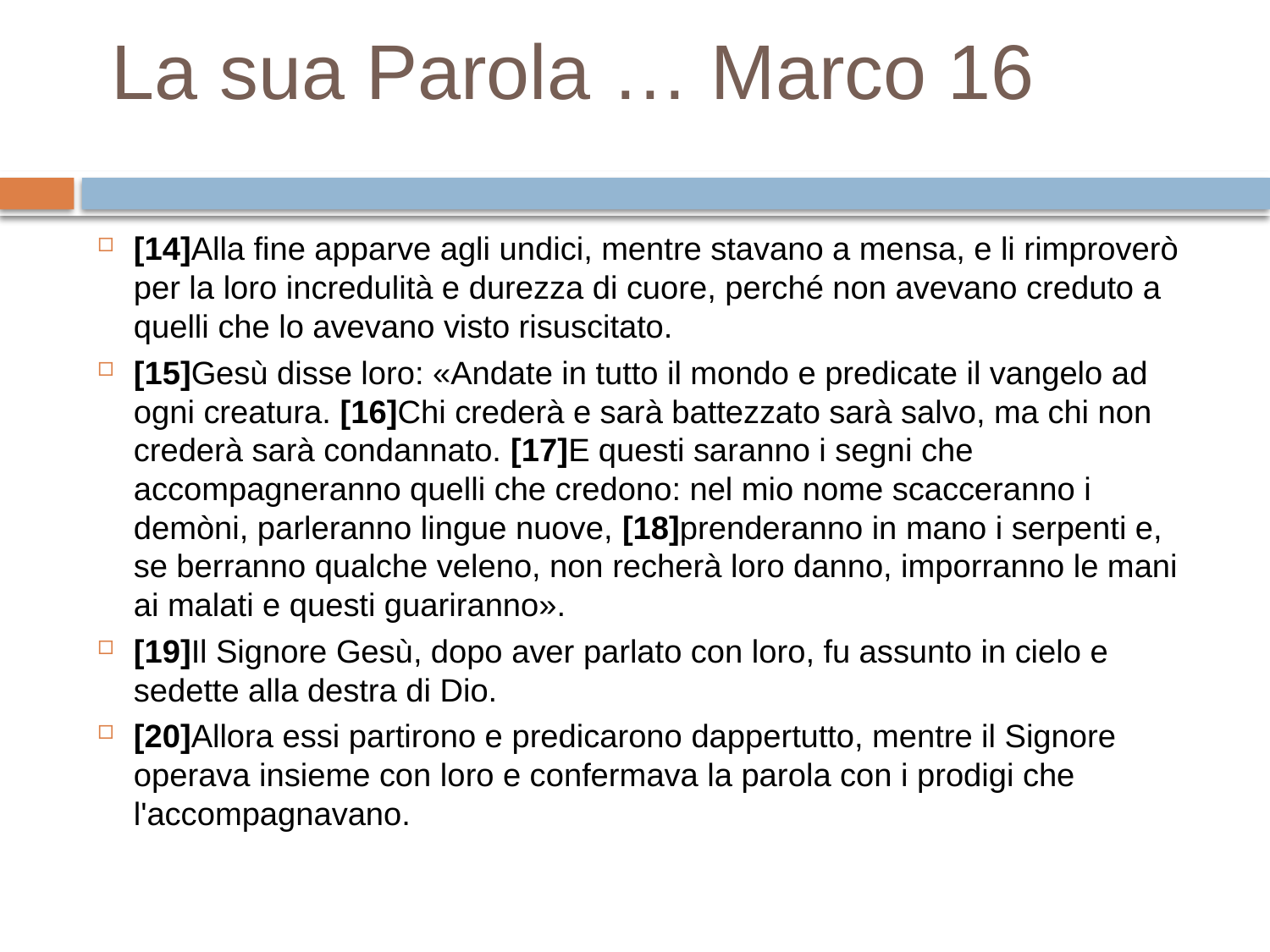

# La sua Parola … Marco 16
[14]Alla fine apparve agli undici, mentre stavano a mensa, e li rimproverò per la loro incredulità e durezza di cuore, perché non avevano creduto a quelli che lo avevano visto risuscitato.
[15]Gesù disse loro: «Andate in tutto il mondo e predicate il vangelo ad ogni creatura. [16]Chi crederà e sarà battezzato sarà salvo, ma chi non crederà sarà condannato. [17]E questi saranno i segni che accompagneranno quelli che credono: nel mio nome scacceranno i demòni, parleranno lingue nuove, [18]prenderanno in mano i serpenti e, se berranno qualche veleno, non recherà loro danno, imporranno le mani ai malati e questi guariranno».
[19]Il Signore Gesù, dopo aver parlato con loro, fu assunto in cielo e sedette alla destra di Dio.
[20]Allora essi partirono e predicarono dappertutto, mentre il Signore operava insieme con loro e confermava la parola con i prodigi che l'accompagnavano.